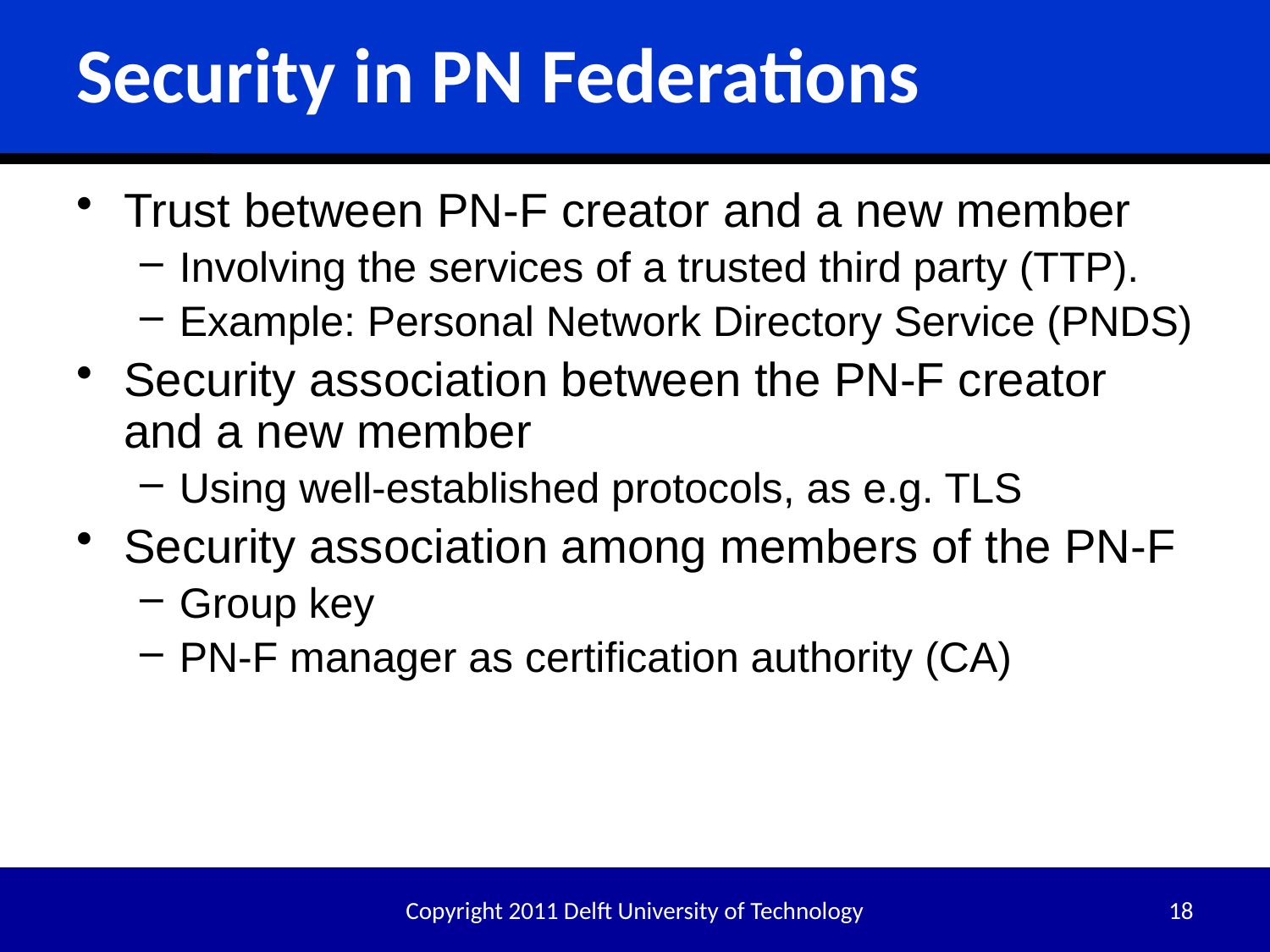

# Security in PN Federations
Trust between PN-F creator and a new member
Involving the services of a trusted third party (TTP).
Example: Personal Network Directory Service (PNDS)
Security association between the PN-F creator and a new member
Using well-established protocols, as e.g. TLS
Security association among members of the PN-F
Group key
PN-F manager as certification authority (CA)

Copyright 2011 Delft University of Technology
18